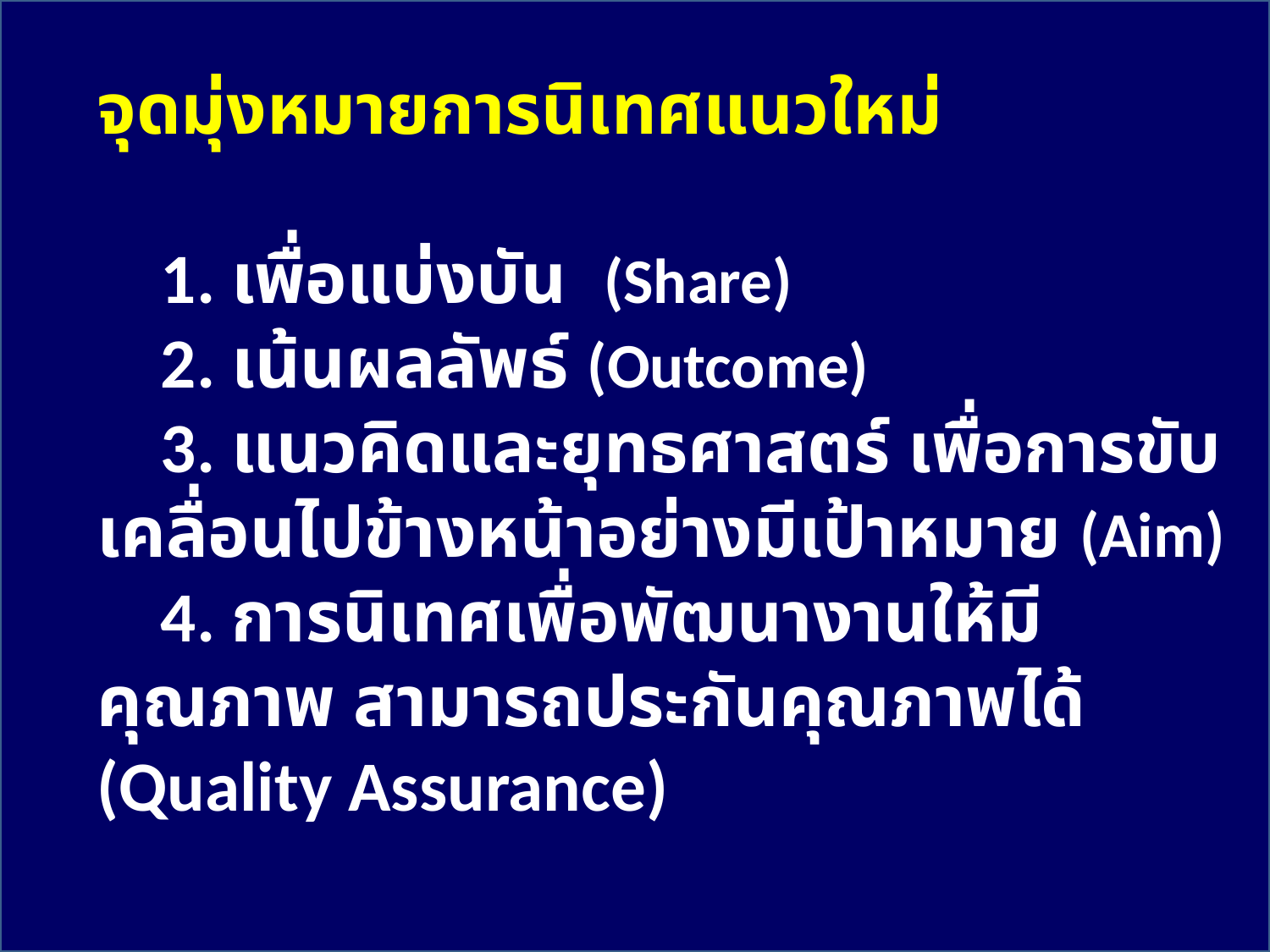

จุดมุ่งหมายการนิเทศแนวใหม่
    1. เพื่อแบ่งบัน  (Share)
    2. เน้นผลลัพธ์ (Outcome)
    3. แนวคิดและยุทธศาสตร์ เพื่อการขับเคลื่อนไปข้างหน้าอย่างมีเป้าหมาย (Aim)
    4. การนิเทศเพื่อพัฒนางานให้มีคุณภาพ สามารถประกันคุณภาพได้ (Quality Assurance)